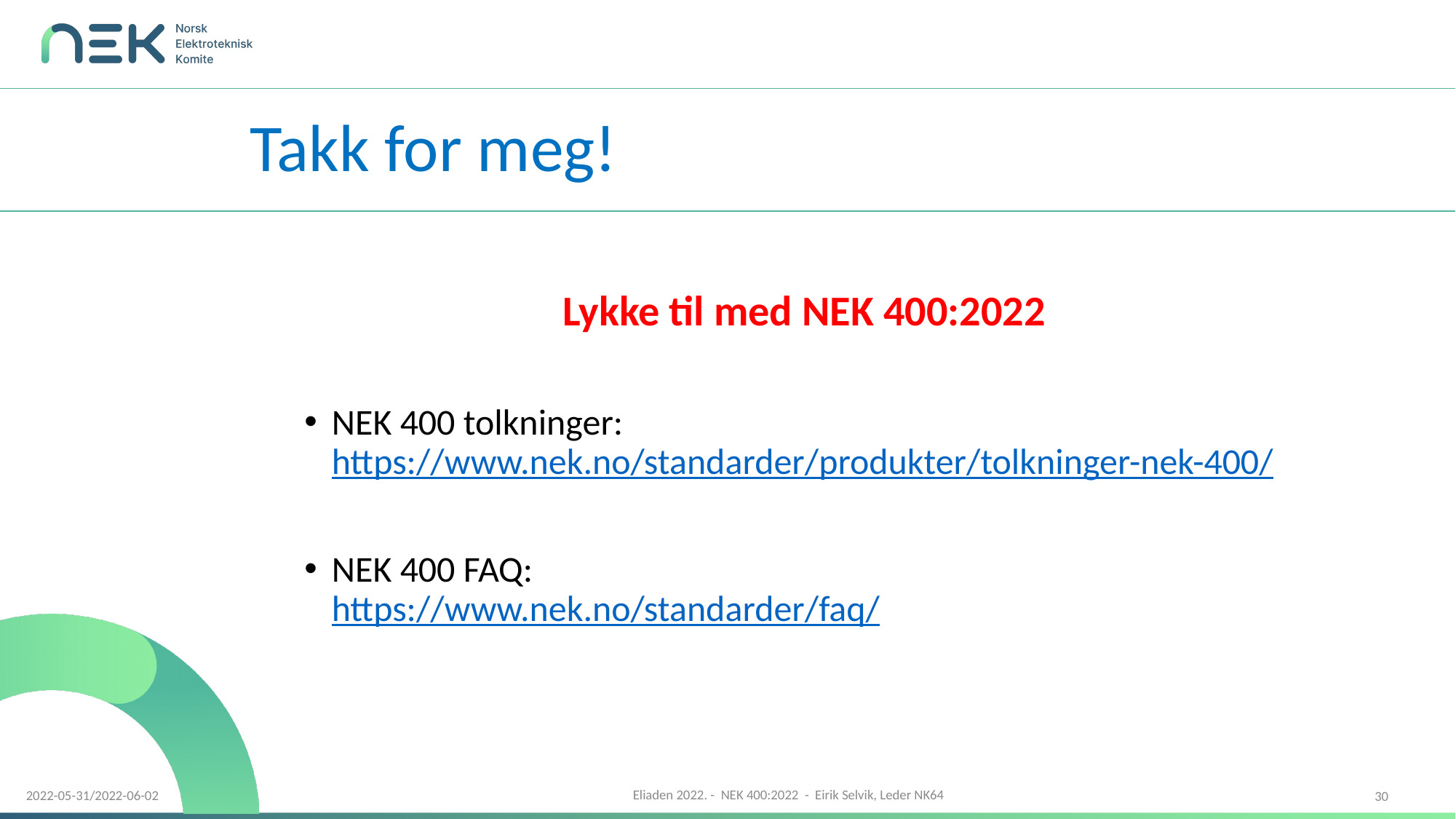

# Takk for meg!

Lykke til med NEK 400:2022

NEK 400 tolkninger: https://www.nek.no/standarder/produkter/tolkninger-nek-400/

NEK 400 FAQ:
https://www.nek.no/standarder/faq/

30
2022-05-31/2022-06-02
Eliaden 2022. -  NEK 400:2022  -  Eirik Selvik, Leder NK64